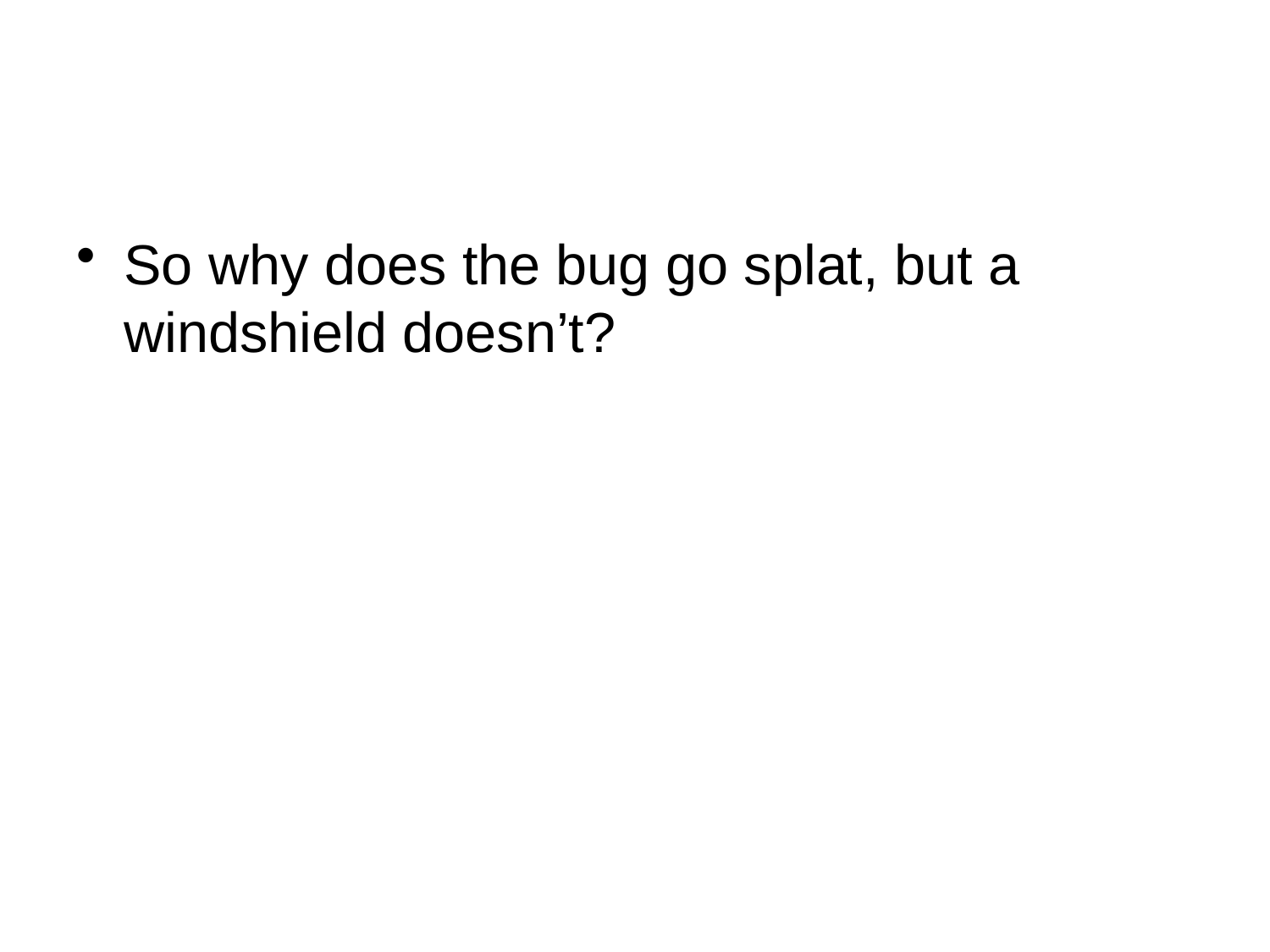

So why does the bug go splat, but a windshield doesn’t?